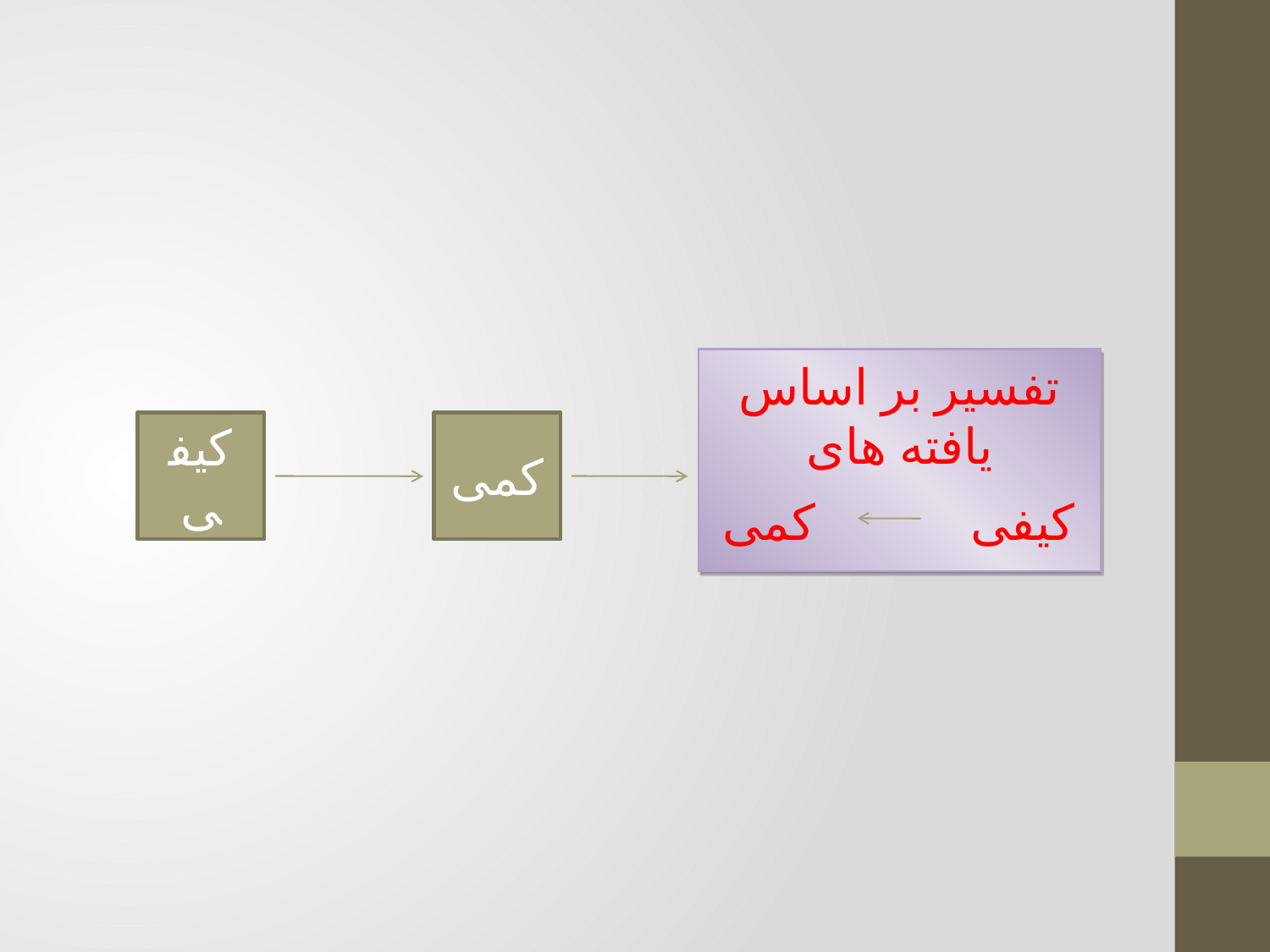

تفسیر بر اساس یافته های
 کیفی            کمی
کیفی
کمی